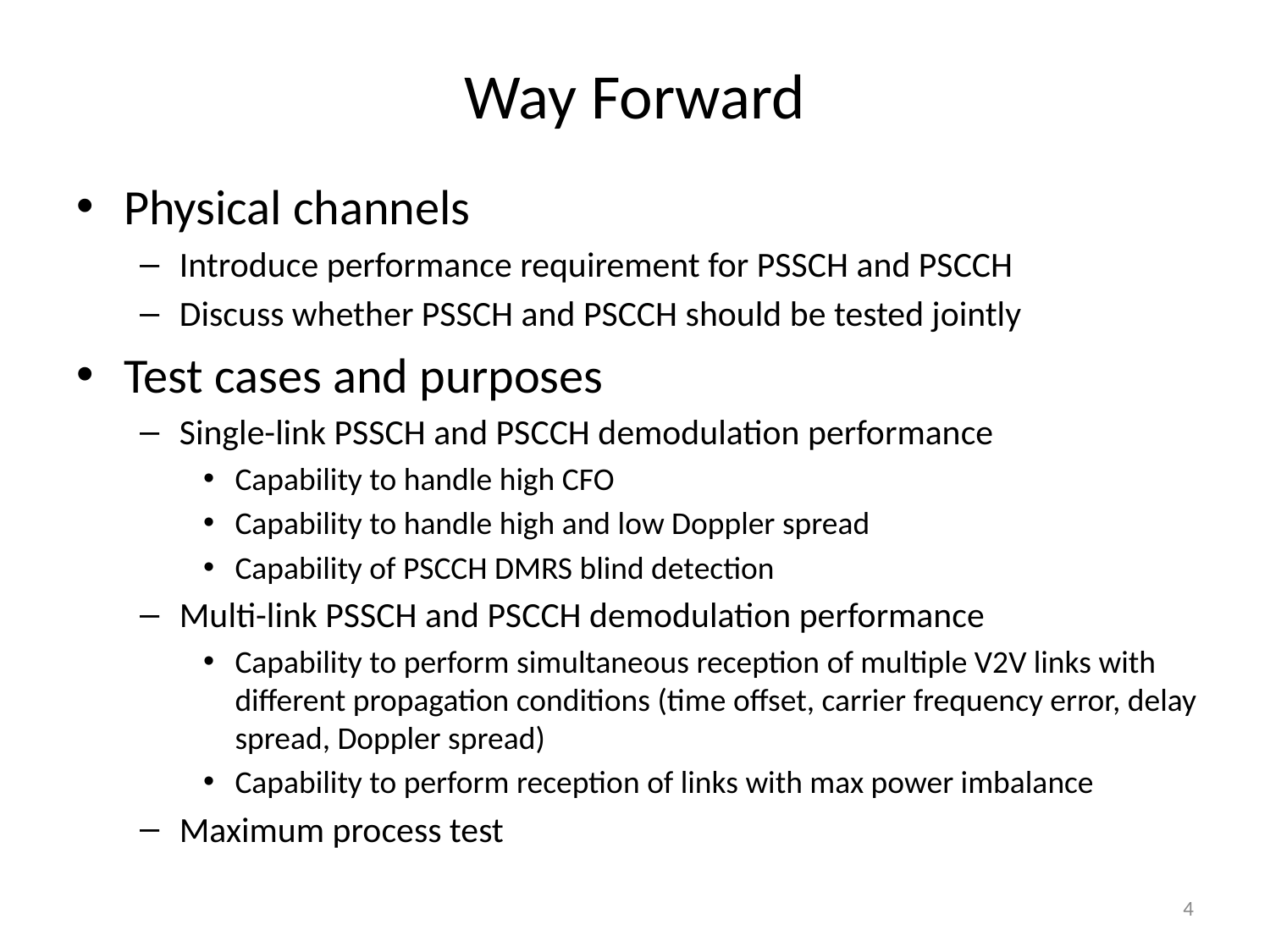

# Way Forward
Physical channels
Introduce performance requirement for PSSCH and PSCCH
Discuss whether PSSCH and PSCCH should be tested jointly
Test cases and purposes
Single-link PSSCH and PSCCH demodulation performance
Capability to handle high CFO
Capability to handle high and low Doppler spread
Capability of PSCCH DMRS blind detection
Multi-link PSSCH and PSCCH demodulation performance
Capability to perform simultaneous reception of multiple V2V links with different propagation conditions (time offset, carrier frequency error, delay spread, Doppler spread)
Capability to perform reception of links with max power imbalance
Maximum process test

4